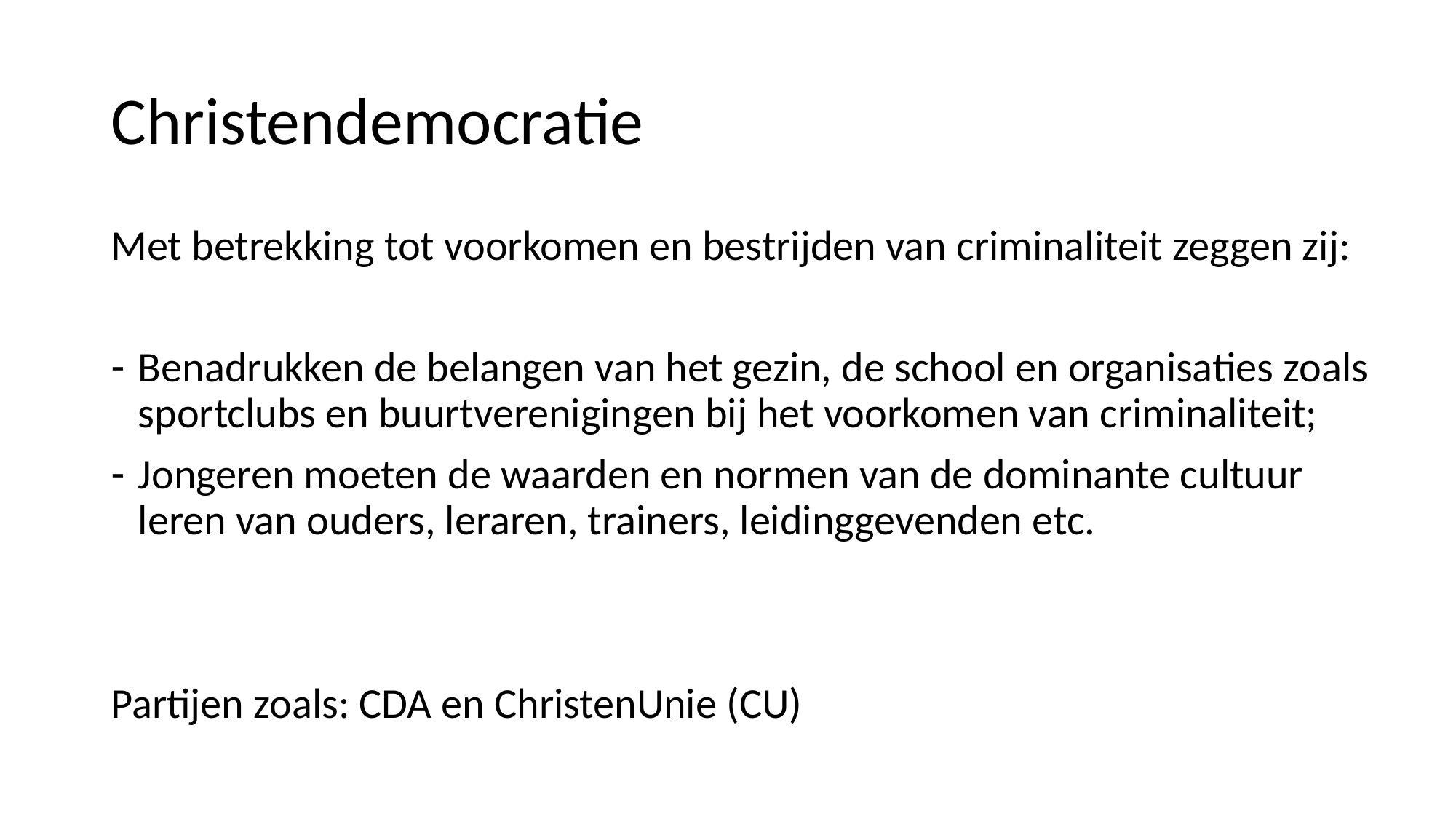

# Christendemocratie
Met betrekking tot voorkomen en bestrijden van criminaliteit zeggen zij:

Benadrukken de belangen van het gezin, de school en organisaties zoals sportclubs en buurtverenigingen bij het voorkomen van criminaliteit;
Jongeren moeten de waarden en normen van de dominante cultuur leren van ouders, leraren, trainers, leidinggevenden etc.

Partijen zoals: CDA en ChristenUnie (CU)